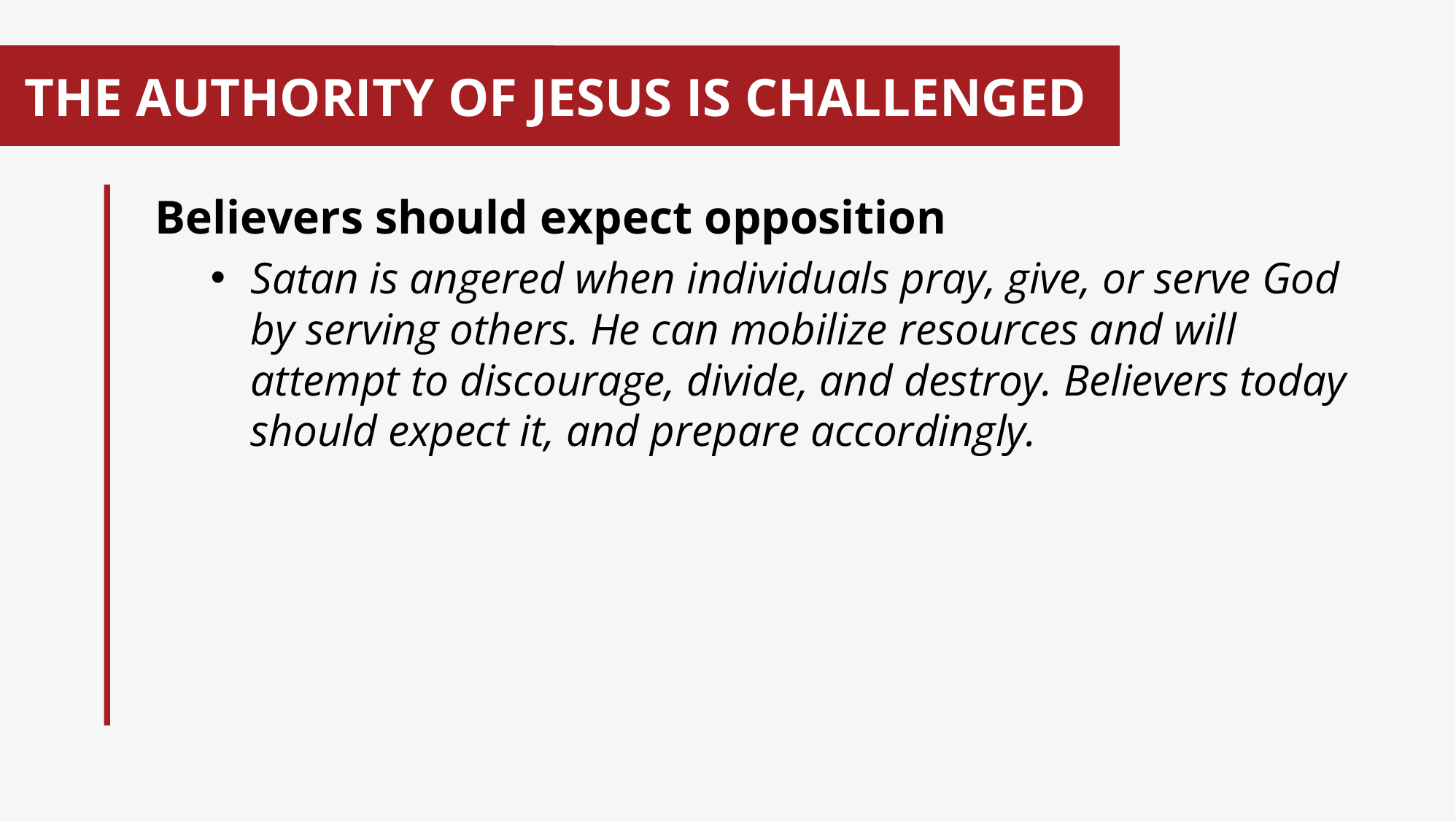

# THE AUTHORITY OF JESUS IS CHALLENGED
Believers should expect opposition
Satan is angered when individuals pray, give, or serve God by serving others. He can mobilize resources and will attempt to discourage, divide, and destroy. Believers today should expect it, and prepare accordingly.